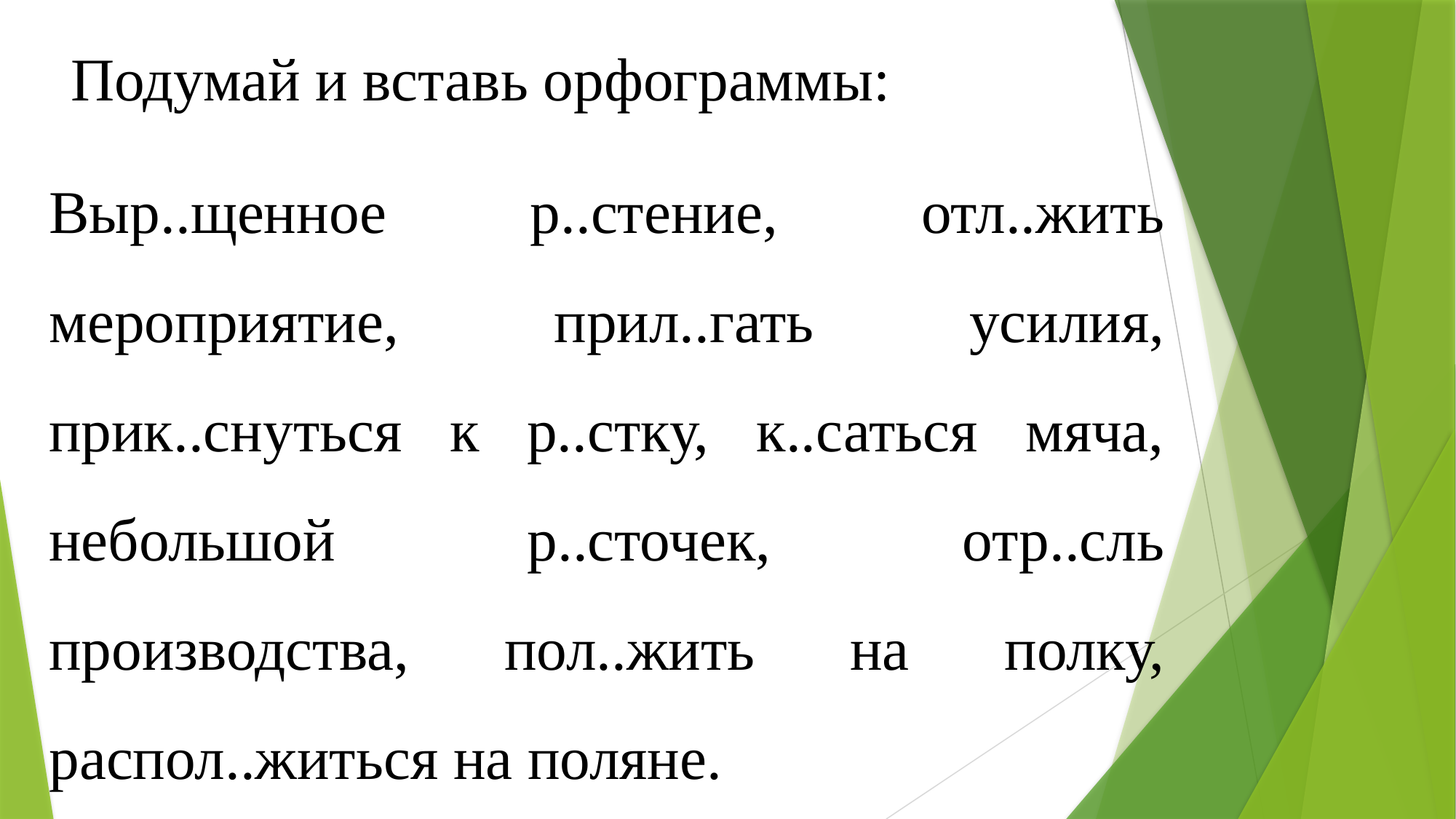

# Подумай и вставь орфограммы:
Выр..щенное р..стение, отл..жить мероприятие, прил..гать усилия, прик..снуться к р..стку, к..саться мяча, небольшой р..сточек, отр..сль производства, пол..жить на полку, распол..житься на поляне.